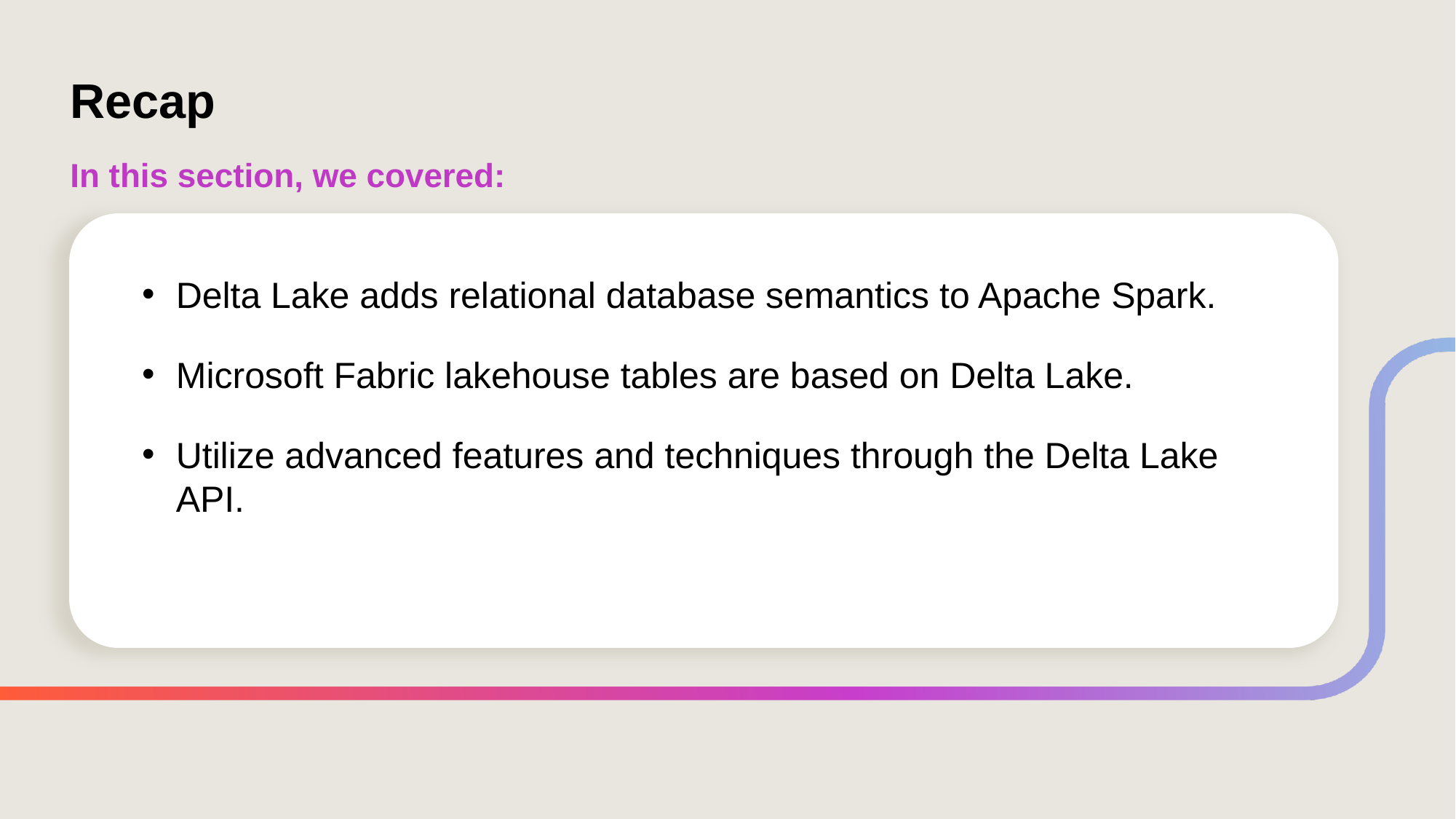

# Recap
In this section, we covered:

Delta Lake adds relational database semantics to Apache Spark.
Microsoft Fabric lakehouse tables are based on Delta Lake.
Utilize advanced features and techniques through the Delta Lake API.